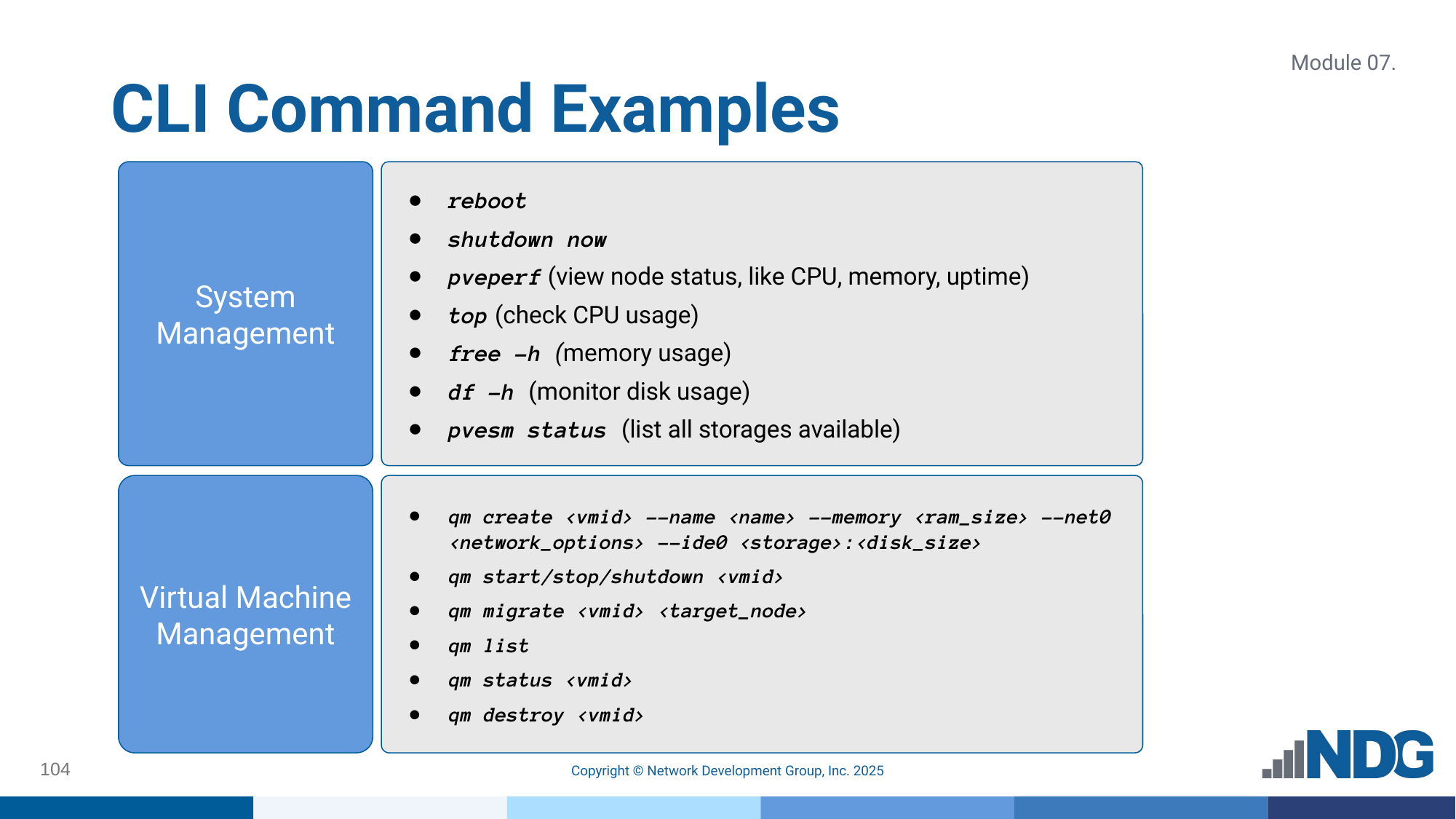

Module 07.
# CLI Command Examples
System
Management
reboot
shutdown now
pveperf (view node status, like CPU, memory, uptime)
top (check CPU usage)
free -h (memory usage)
df -h (monitor disk usage)
pvesm status (list all storages available)
Virtual Machine
Management
qm create <vmid> --name <name> --memory <ram_size> --net0 <network_options> --ide0 <storage>:<disk_size>
qm start/stop/shutdown <vmid>
qm migrate <vmid> <target_node>
qm list
qm status <vmid>
qm destroy <vmid>